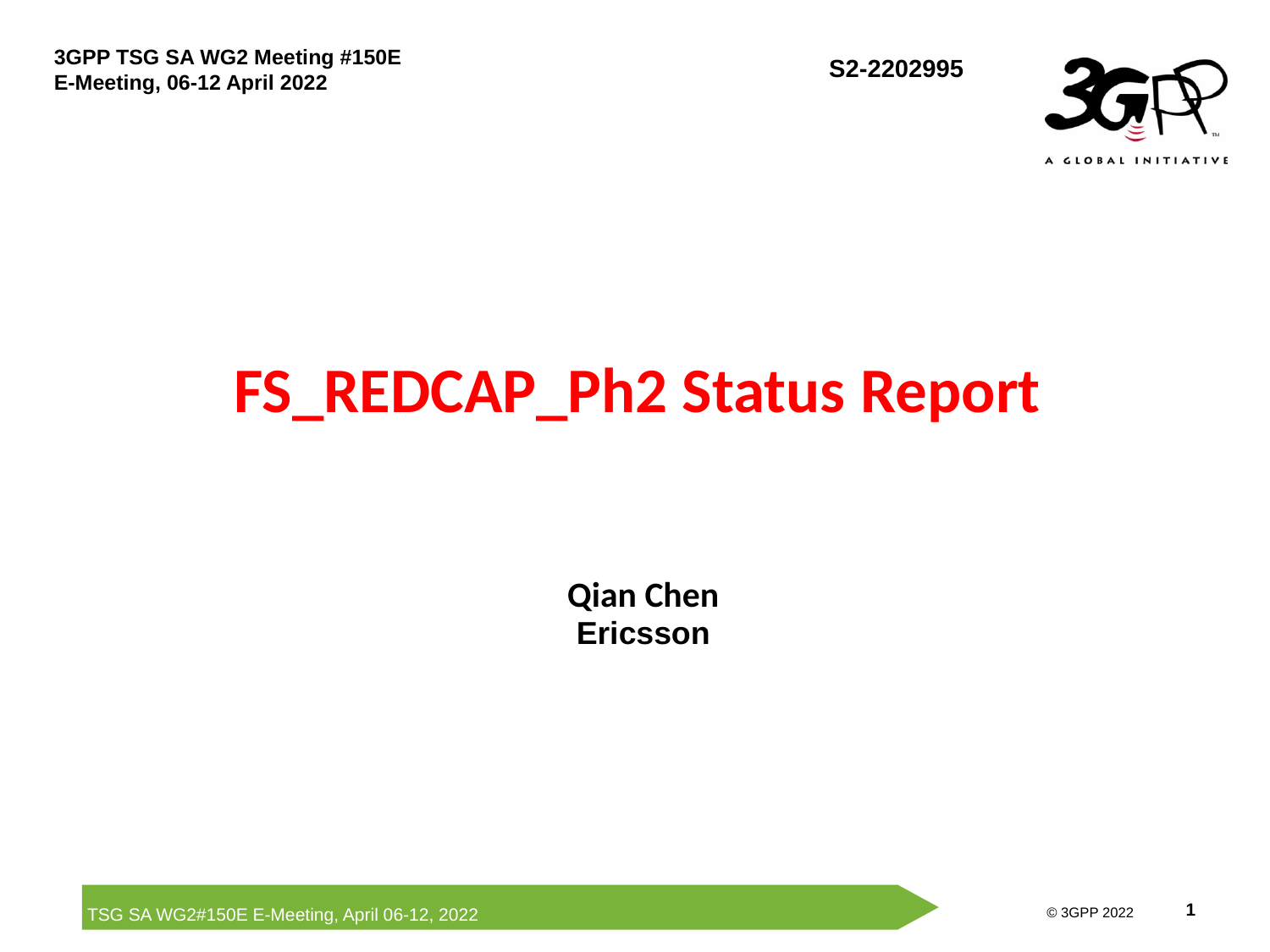

# FS_REDCAP_Ph2 Status Report
Qian Chen
Ericsson